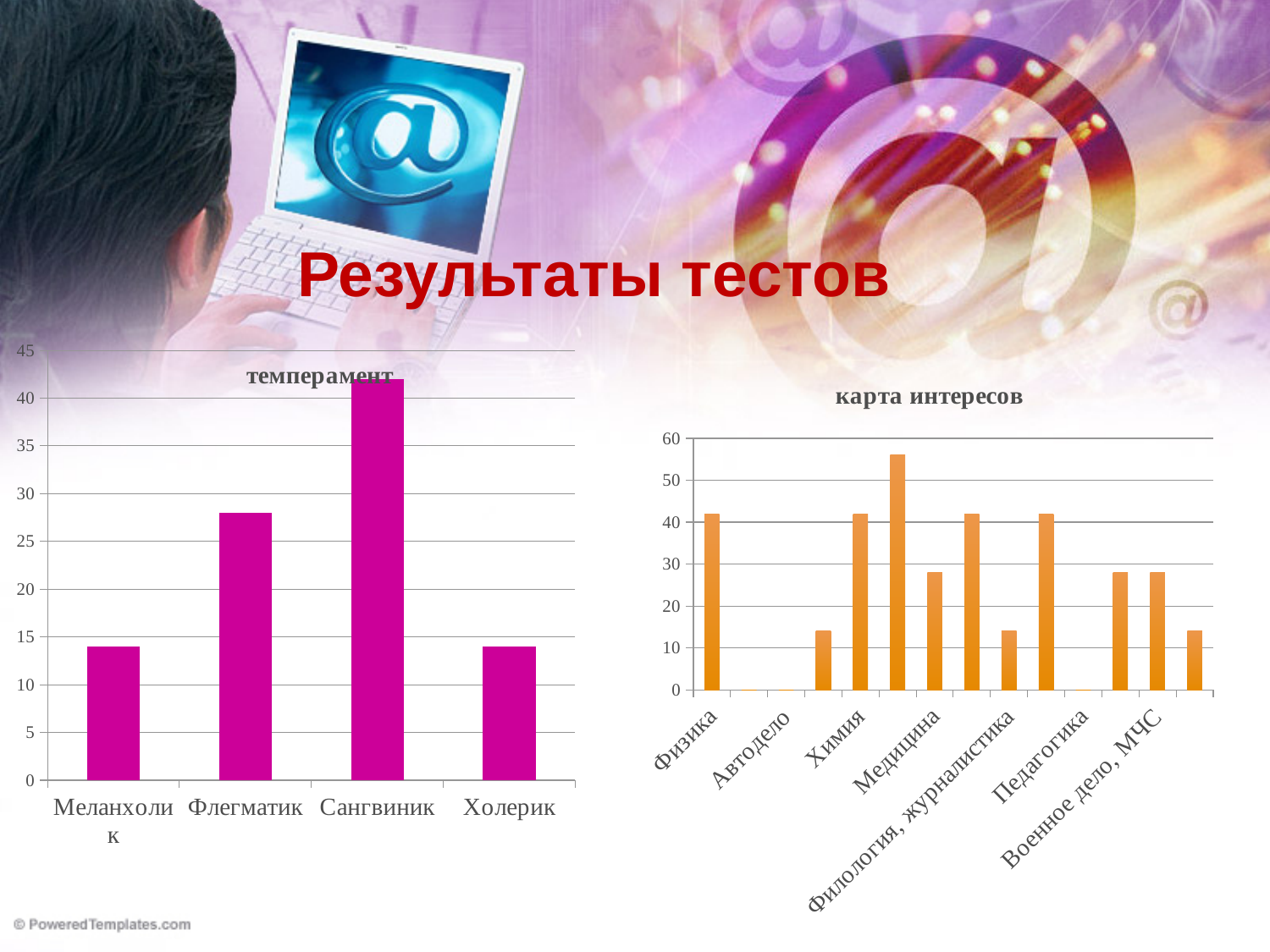

# Результаты тестов

### Chart: темперамент

| Category | проценты |
|---|---|
| Меланхолик | 14.0 |
| Флегматик | 28.0 |
| Сангвиник | 42.0 |
| Холерик | 14.0 |

### Chart: карта интересов

| Category | проценты |
|---|---|
| Физика | 42.0 |
| Математика | 0.0 |
| Автодело | 0.0 |
| Компьютер и оргтехника | 14.0 |
| Химия | 42.0 |
| Биология и сельское хоз. | 56.0 |
| Медицина | 28.0 |
| География, экология | 42.0 |
| Филология, журналистика | 14.0 |
| Искусство | 42.0 |
| Педагогика | 0.0 |
| Труд в сфере обслуживания | 28.0 |
| Военное дело, МЧС | 28.0 |
| Право | 14.0 |